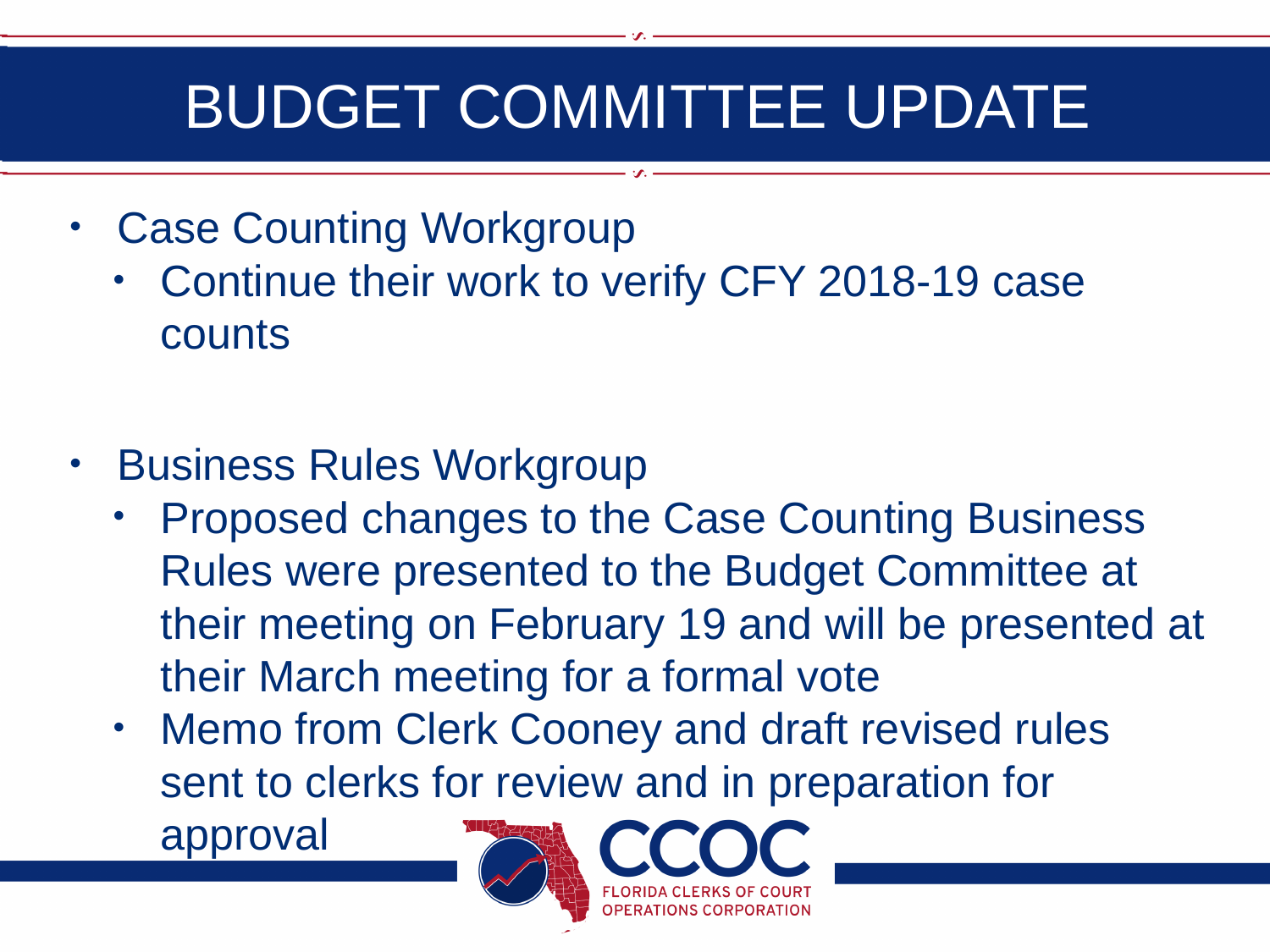

# BUDGET COMMITTEE UPDATE
Case Counting Workgroup
Continue their work to verify CFY 2018-19 case counts

Business Rules Workgroup
Proposed changes to the Case Counting Business Rules were presented to the Budget Committee at their meeting on February 19 and will be presented at their March meeting for a formal vote
Memo from Clerk Cooney and draft revised rules sent to clerks for review and in preparation for approval